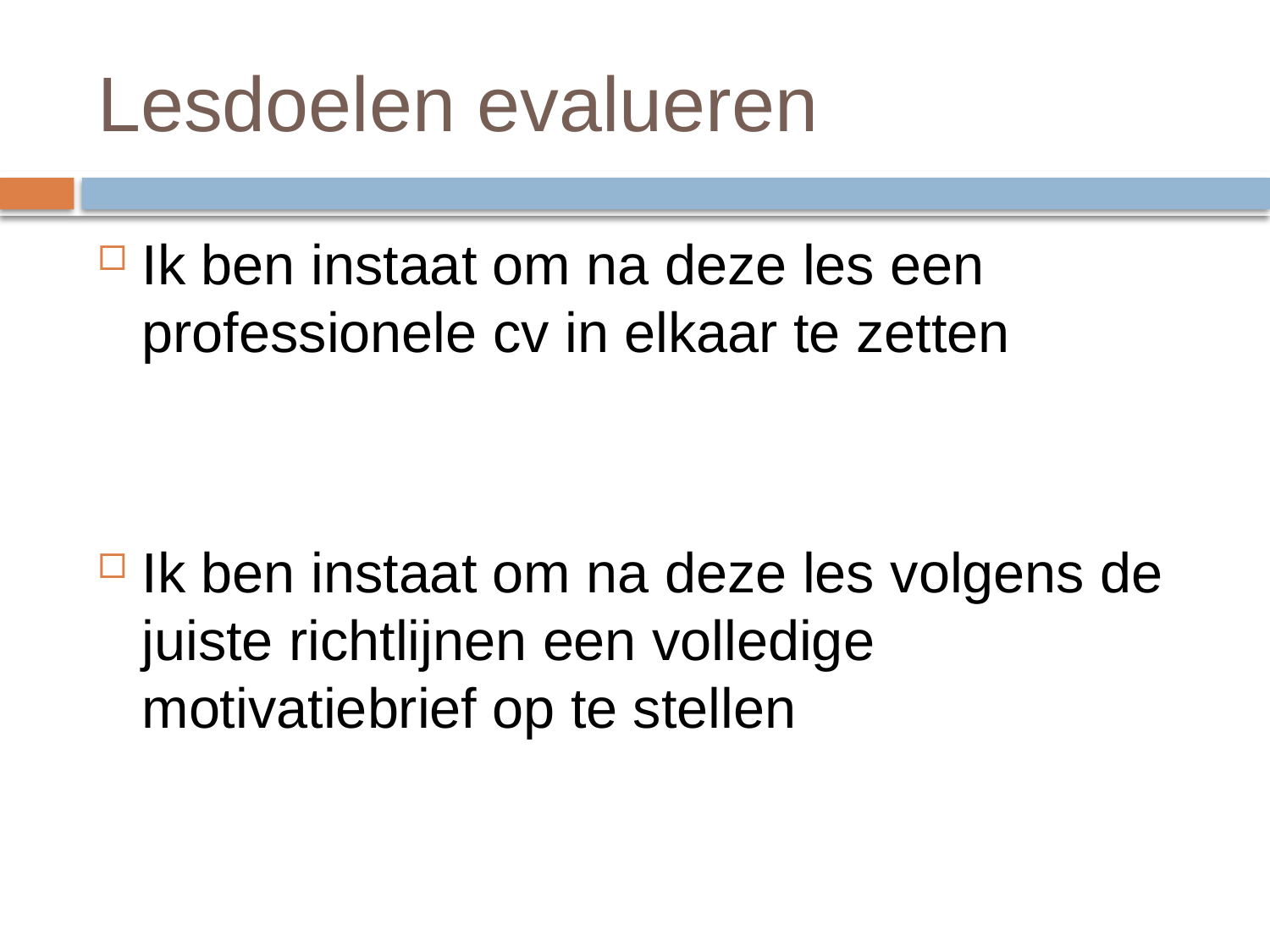

# Lesdoelen evalueren
Ik ben instaat om na deze les een professionele cv in elkaar te zetten

Ik ben instaat om na deze les volgens de juiste richtlijnen een volledige motivatiebrief op te stellen